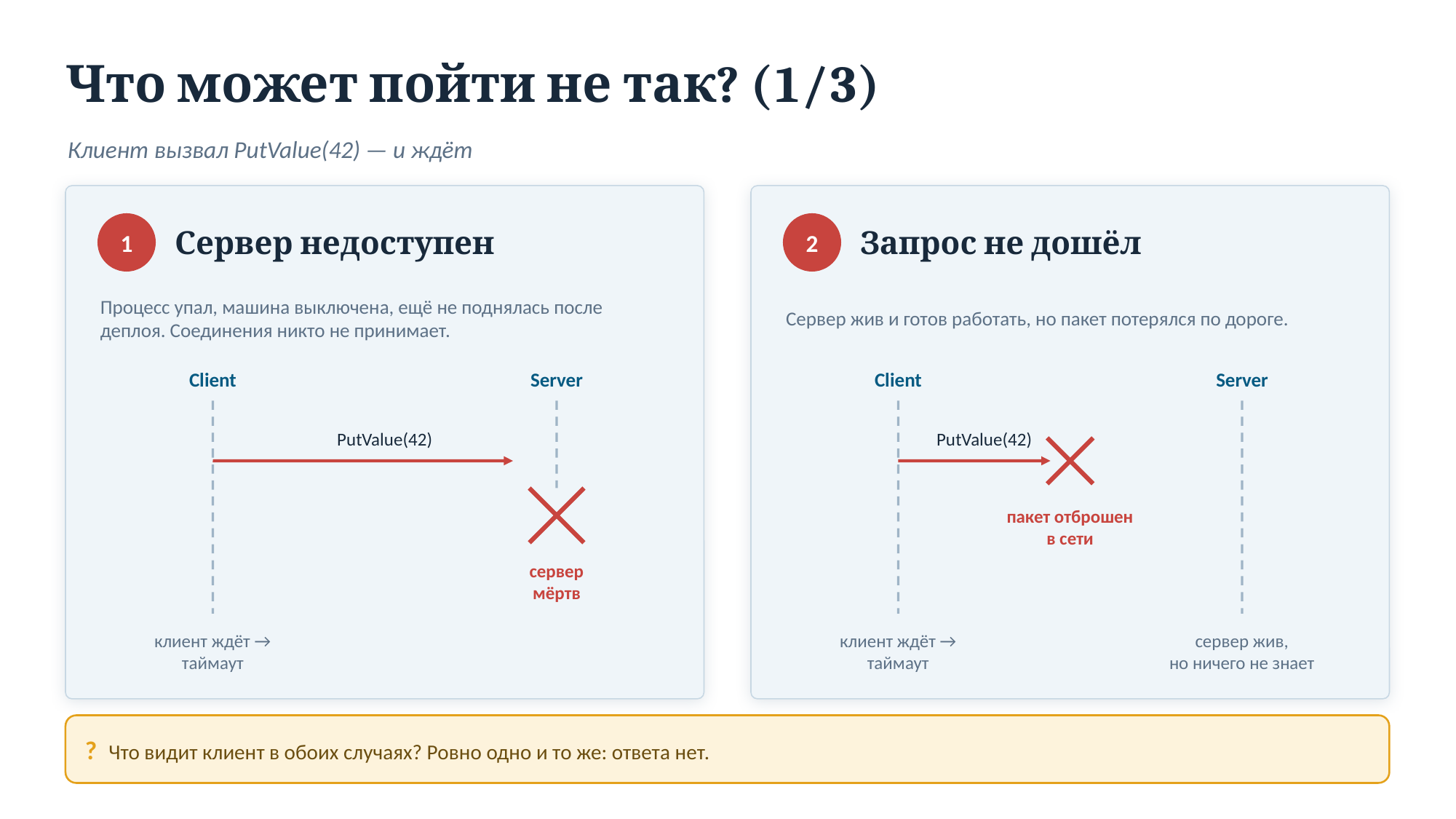

Что может пойти не так? (1/3)
Клиент вызвал PutValue(42) — и ждёт

Сервер недоступен
Запрос не дошёл

1

2
Процесс упал, машина выключена, ещё не поднялась после деплоя. Соединения никто не принимает.
Сервер жив и готов работать, но пакет потерялся по дороге.
Client
Server
Client
Server

PutValue(42)
PutValue(42)

пакет отброшен
в сети
сервер
мёртв
клиент ждёт →
таймаут
клиент ждёт →
таймаут
сервер жив,
но ничего не знает

?  Что видит клиент в обоих случаях? Ровно одно и то же: ответа нет.